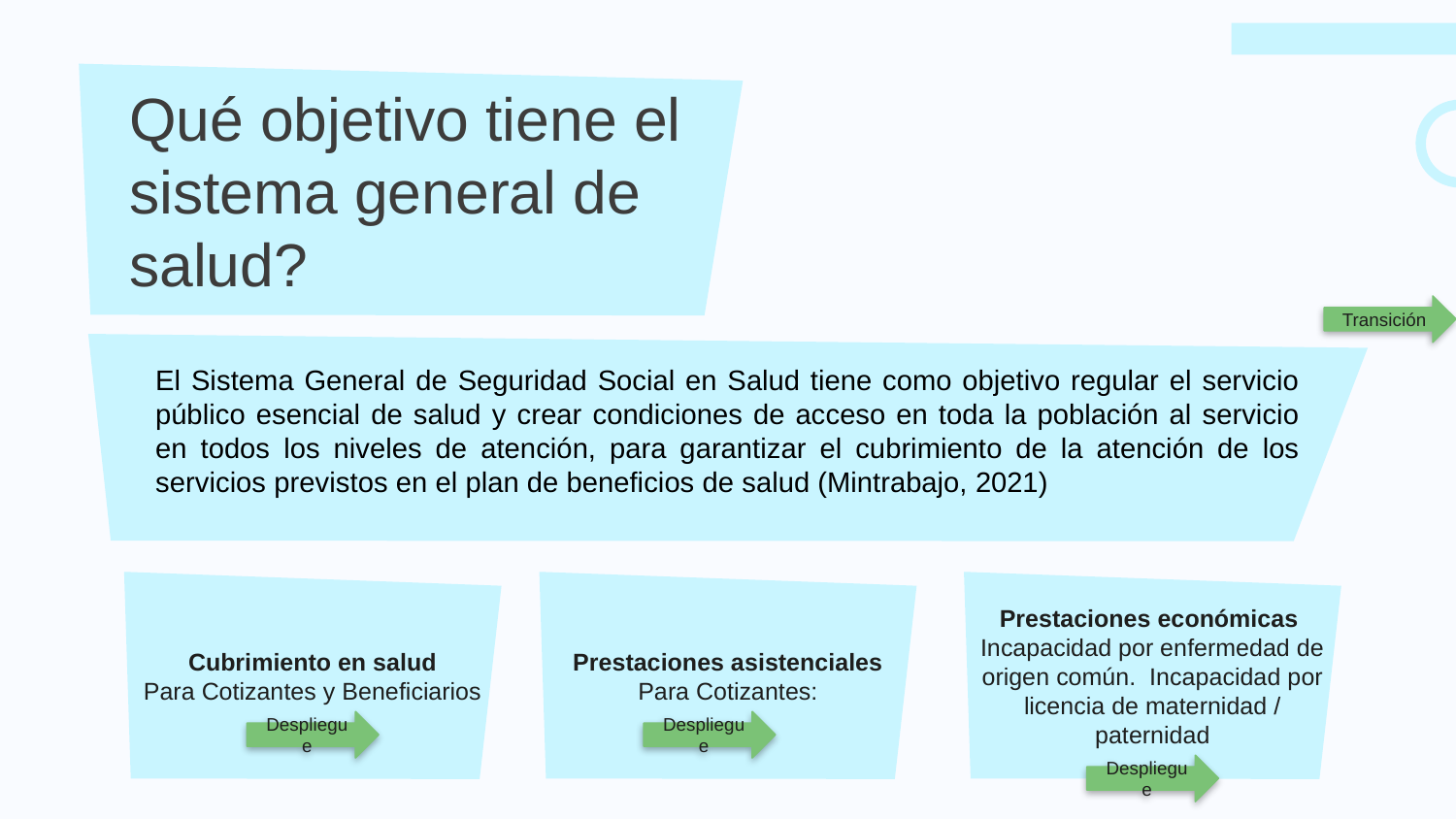

# Qué objetivo tiene el sistema general de salud?
Transición

El Sistema General de Seguridad Social en Salud tiene como objetivo regular el servicio público esencial de salud y crear condiciones de acceso en toda la población al servicio en todos los niveles de atención, para garantizar el cubrimiento de la atención de los servicios previstos en el plan de beneficios de salud (Mintrabajo, 2021)

Cubrimiento en salud
Para Cotizantes y Beneficiarios
Prestaciones asistenciales
Para Cotizantes:
Prestaciones económicas
Incapacidad por enfermedad de origen común.  Incapacidad por licencia de maternidad / paternidad
Despliegue
Despliegue
Despliegue